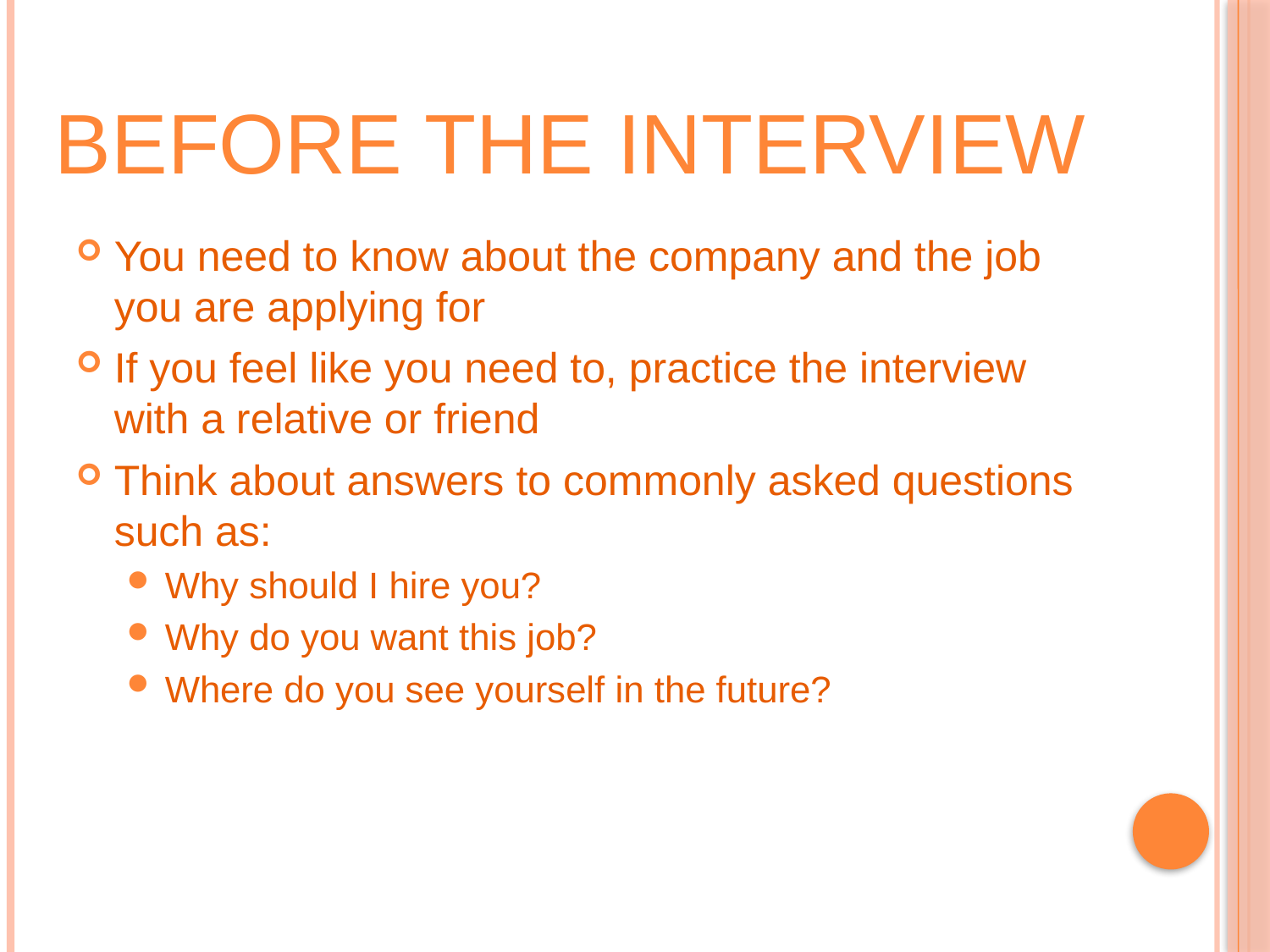

# Before the Interview
You need to know about the company and the job you are applying for
If you feel like you need to, practice the interview with a relative or friend
Think about answers to commonly asked questions such as:
Why should I hire you?
Why do you want this job?
Where do you see yourself in the future?